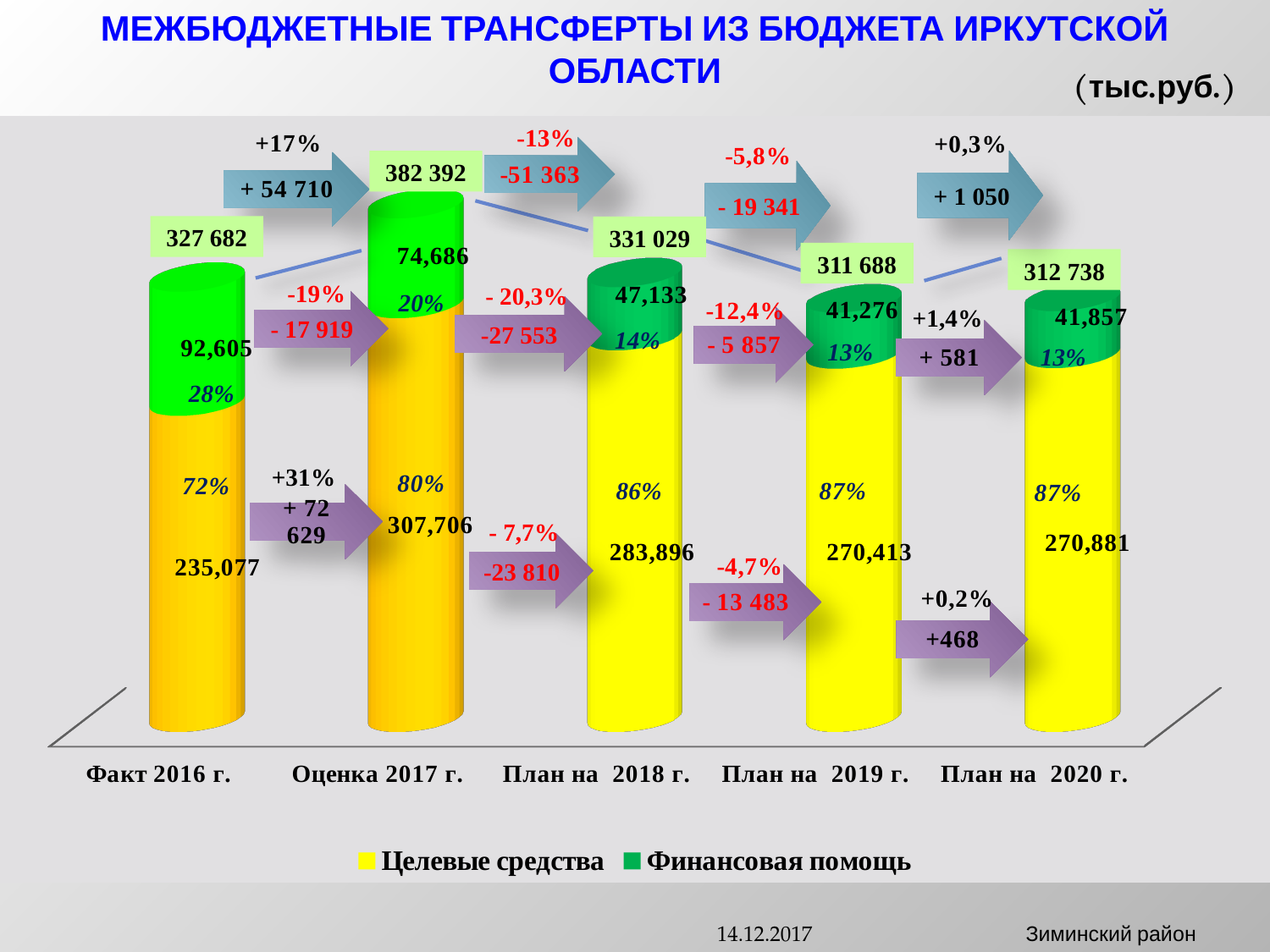

МЕЖБЮДЖЕТНЫЕ ТРАНСФЕРТЫ ИЗ БЮДЖЕТА ИРКУТСКОЙ ОБЛАСТИ
(тыс.руб.)
-13%

[unsupported chart]

382 392
+ 1 050
- 19 341
327 682
331 029
311 688
312 738
-19%
- 20,3%
20%
- 17 919
-27 553
+1,4%
14%
13%
13%
28%
+31%
86%
- 7,7%
-23 810

14.12.2017
Зиминский район